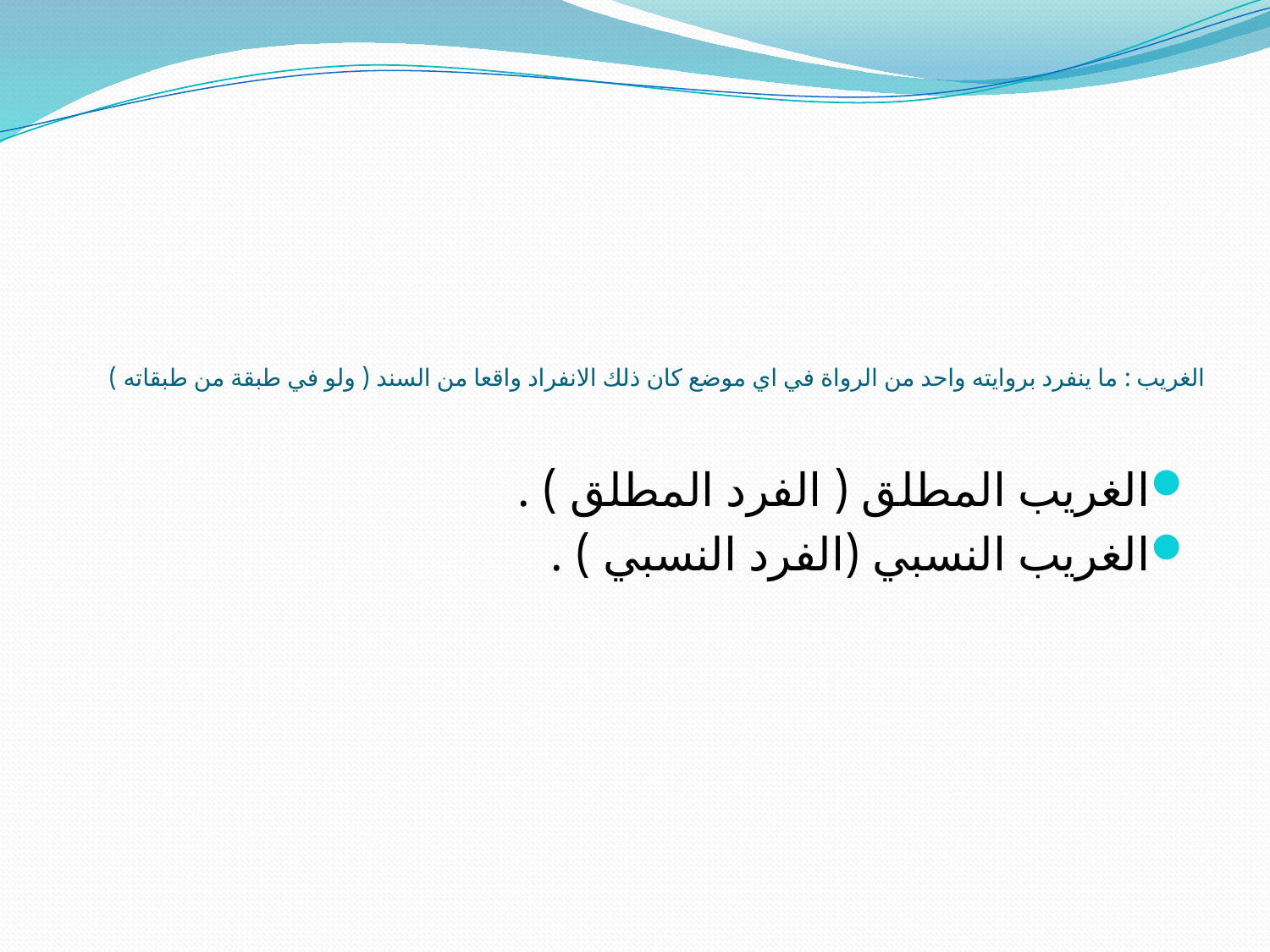

# الغريب : ما ينفرد بروايته واحد من الرواة في اي موضع كان ذلك الانفراد واقعا من السند ( ولو في طبقة من طبقاته )
الغريب المطلق ( الفرد المطلق ) .
الغريب النسبي (الفرد النسبي ) .